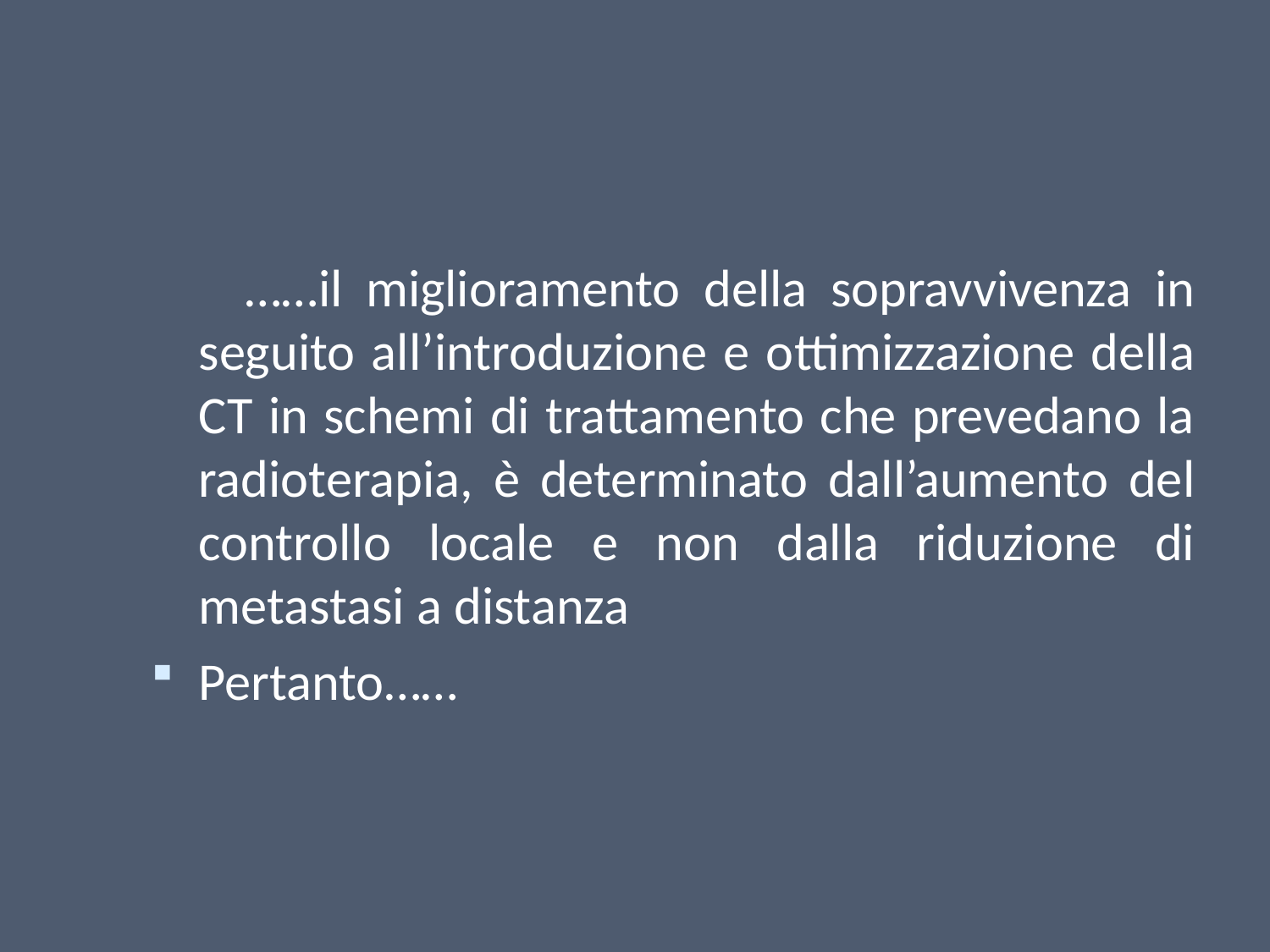

……il miglioramento della sopravvivenza in seguito all’introduzione e ottimizzazione della CT in schemi di trattamento che prevedano la radioterapia, è determinato dall’aumento del controllo locale e non dalla riduzione di metastasi a distanza
Pertanto……